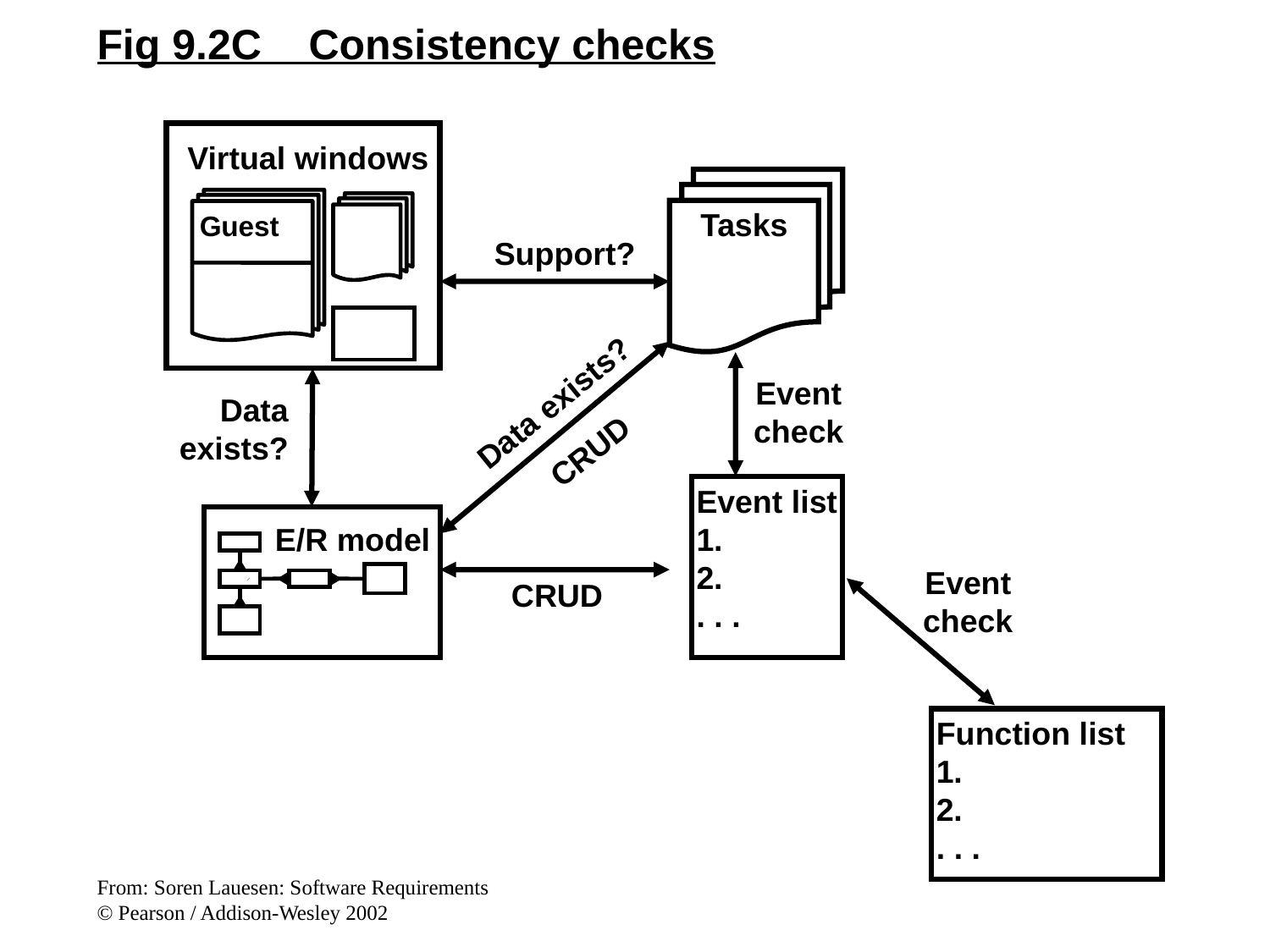

Fig 9.2C    Consistency checks

Virtual windows
Tasks

Guest

Support?

Event
check

Data exists?
Data
exists?
CRUD
Event list
1.
2.
. . .

E/R model

Event
check
CRUD

Function list
1.
2.
. . .
From: Soren Lauesen: Software Requirements
© Pearson / Addison-Wesley 2002